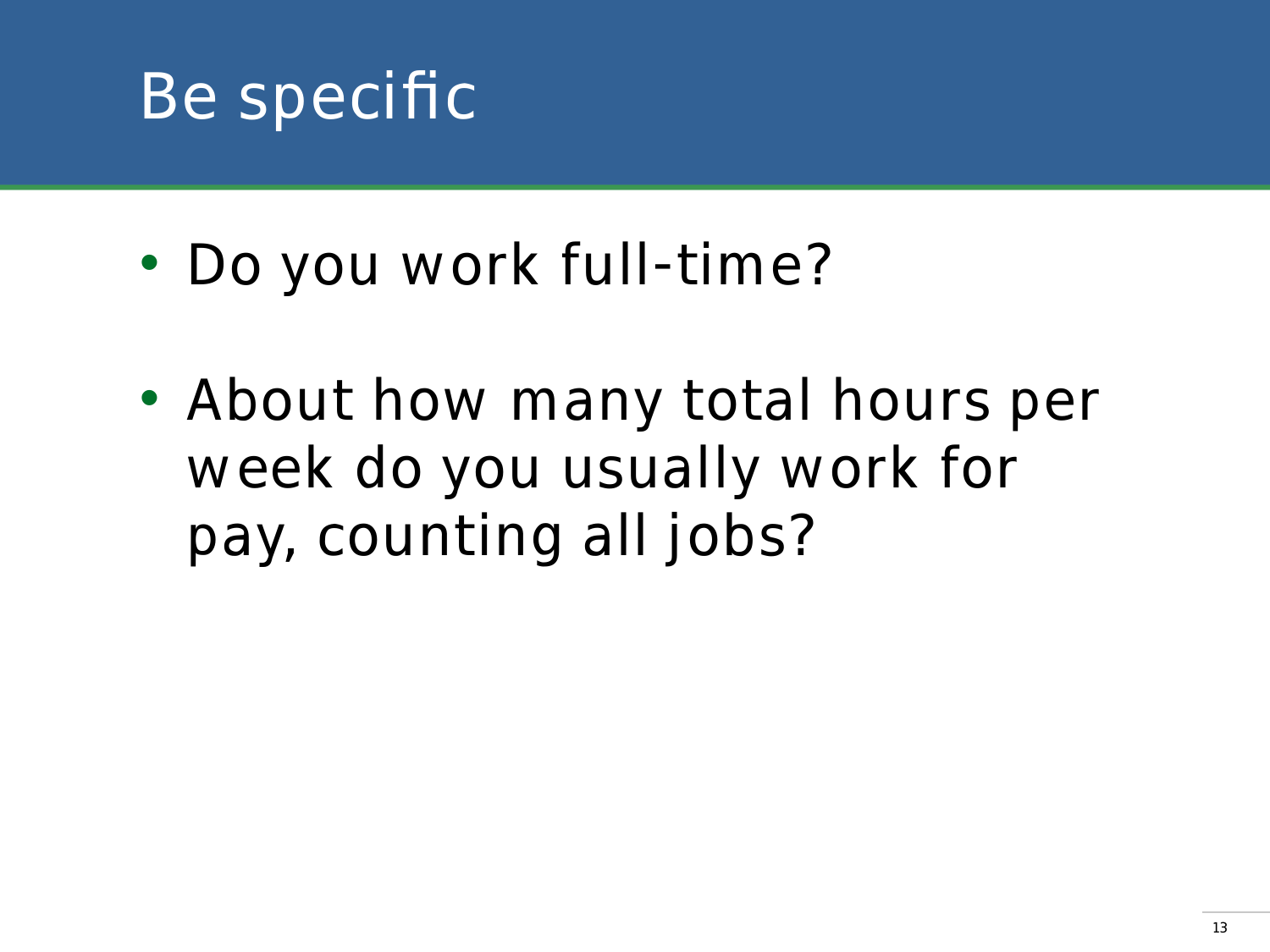

# Be specific
Do you work full-time?

About how many total hours per week do you usually work for pay, counting all jobs?
13